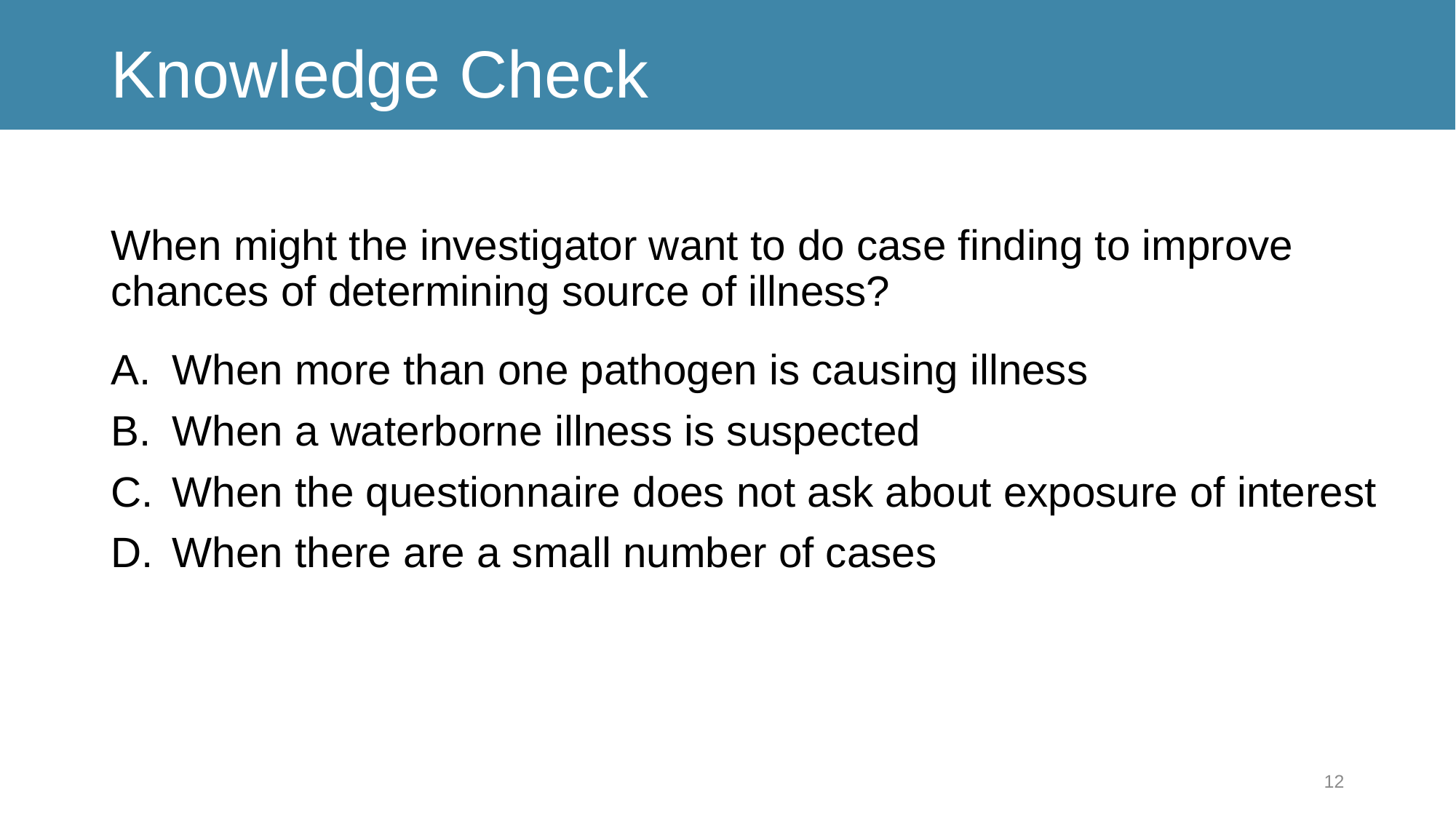

# Knowledge Check
When might the investigator want to do case finding to improve chances of determining source of illness?
When more than one pathogen is causing illness
When a waterborne illness is suspected
When the questionnaire does not ask about exposure of interest
When there are a small number of cases
12